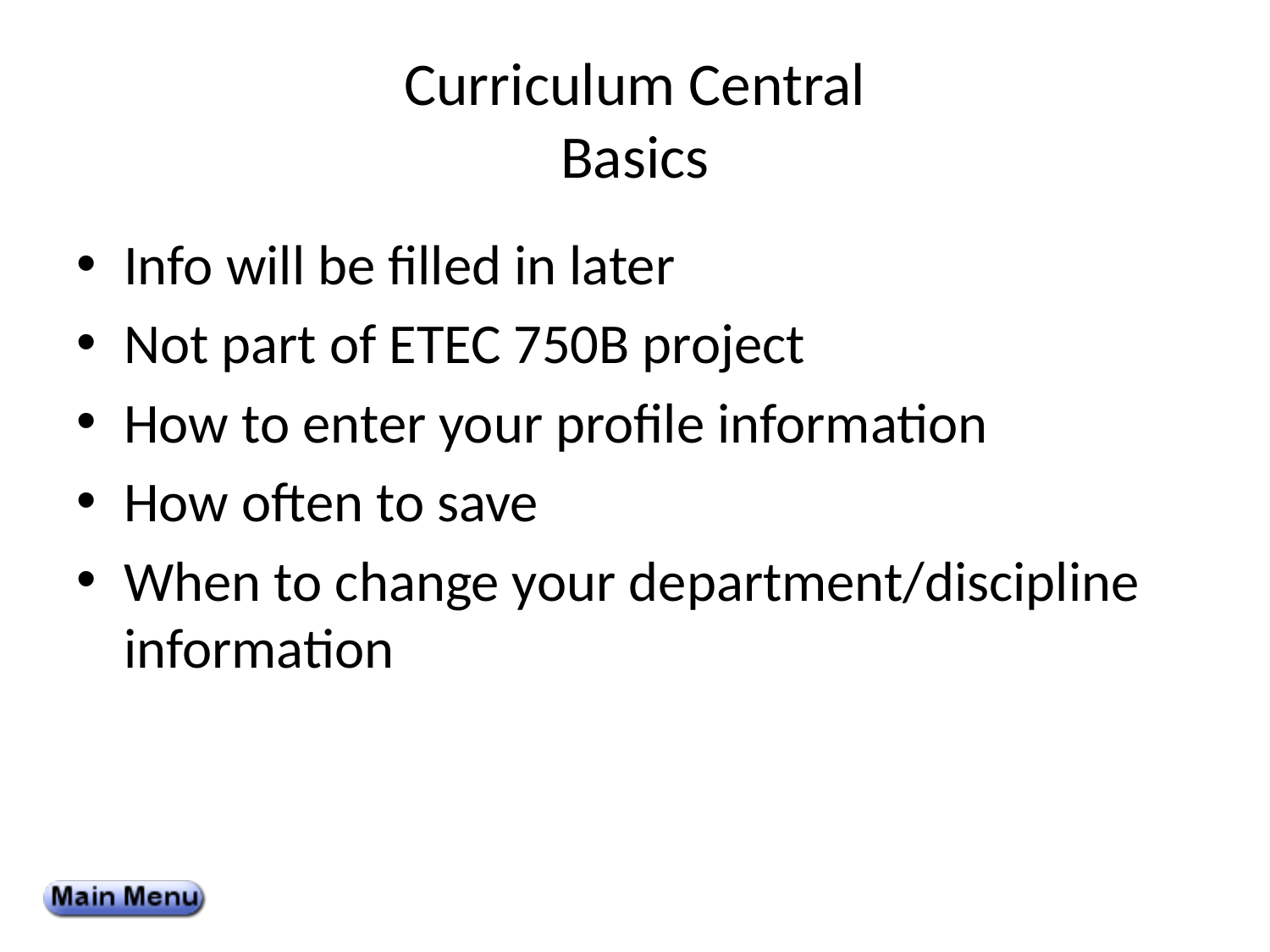

# Curriculum Central Basics
Info will be filled in later
Not part of ETEC 750B project
How to enter your profile information
How often to save
When to change your department/discipline information